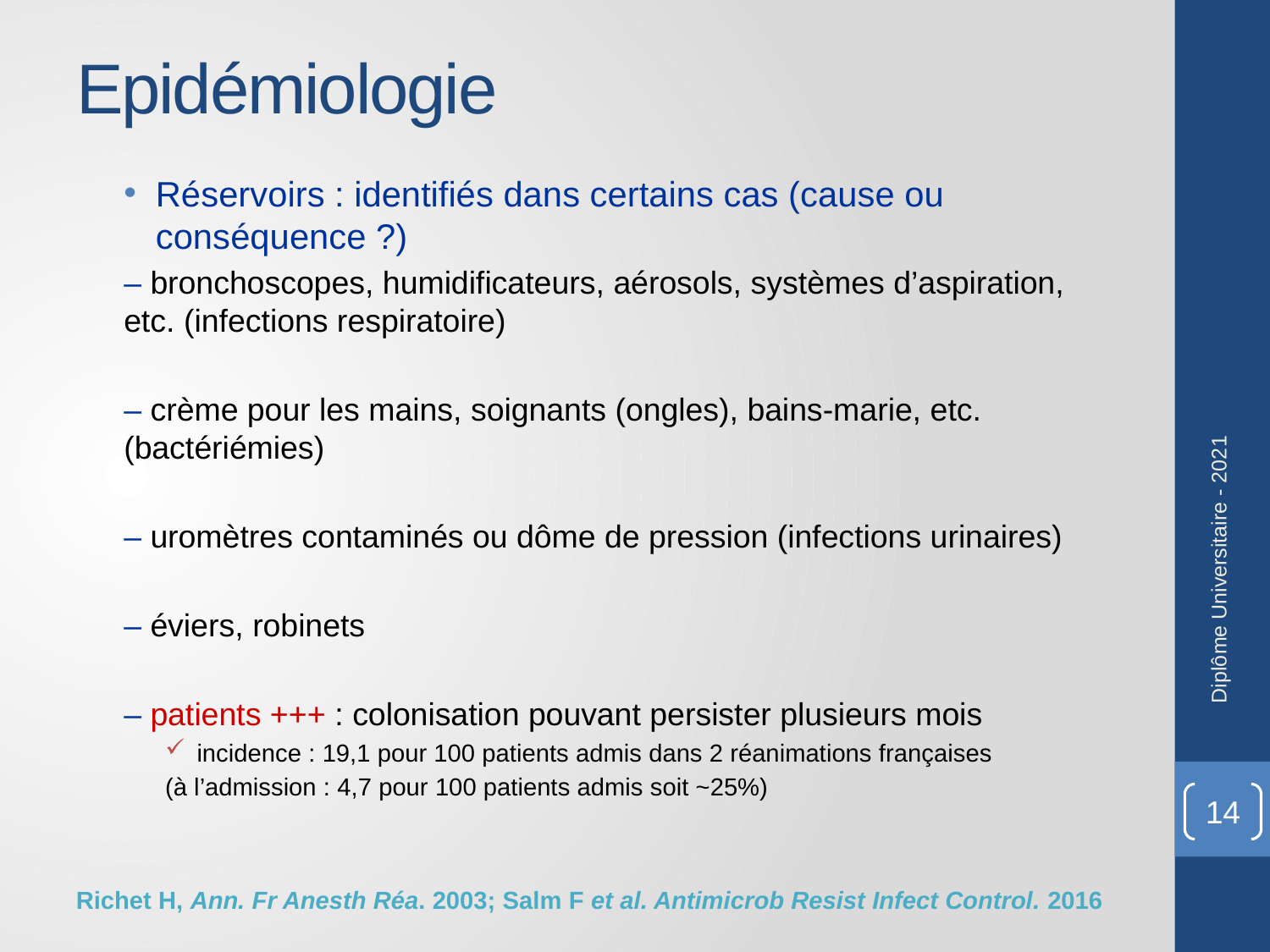

# Epidémiologie
Réservoirs : identifiés dans certains cas (cause ou conséquence ?)
– bronchoscopes, humidificateurs, aérosols, systèmes d’aspiration, etc. (infections respiratoire)

– crème pour les mains, soignants (ongles), bains-marie, etc.(bactériémies)

– uromètres contaminés ou dôme de pression (infections urinaires)

– éviers, robinets

– patients +++ : colonisation pouvant persister plusieurs mois
incidence : 19,1 pour 100 patients admis dans 2 réanimations françaises
(à l’admission : 4,7 pour 100 patients admis soit ~25%)
Diplôme Universitaire - 2021
14
Richet H, Ann. Fr Anesth Réa. 2003; Salm F et al. Antimicrob Resist Infect Control. 2016